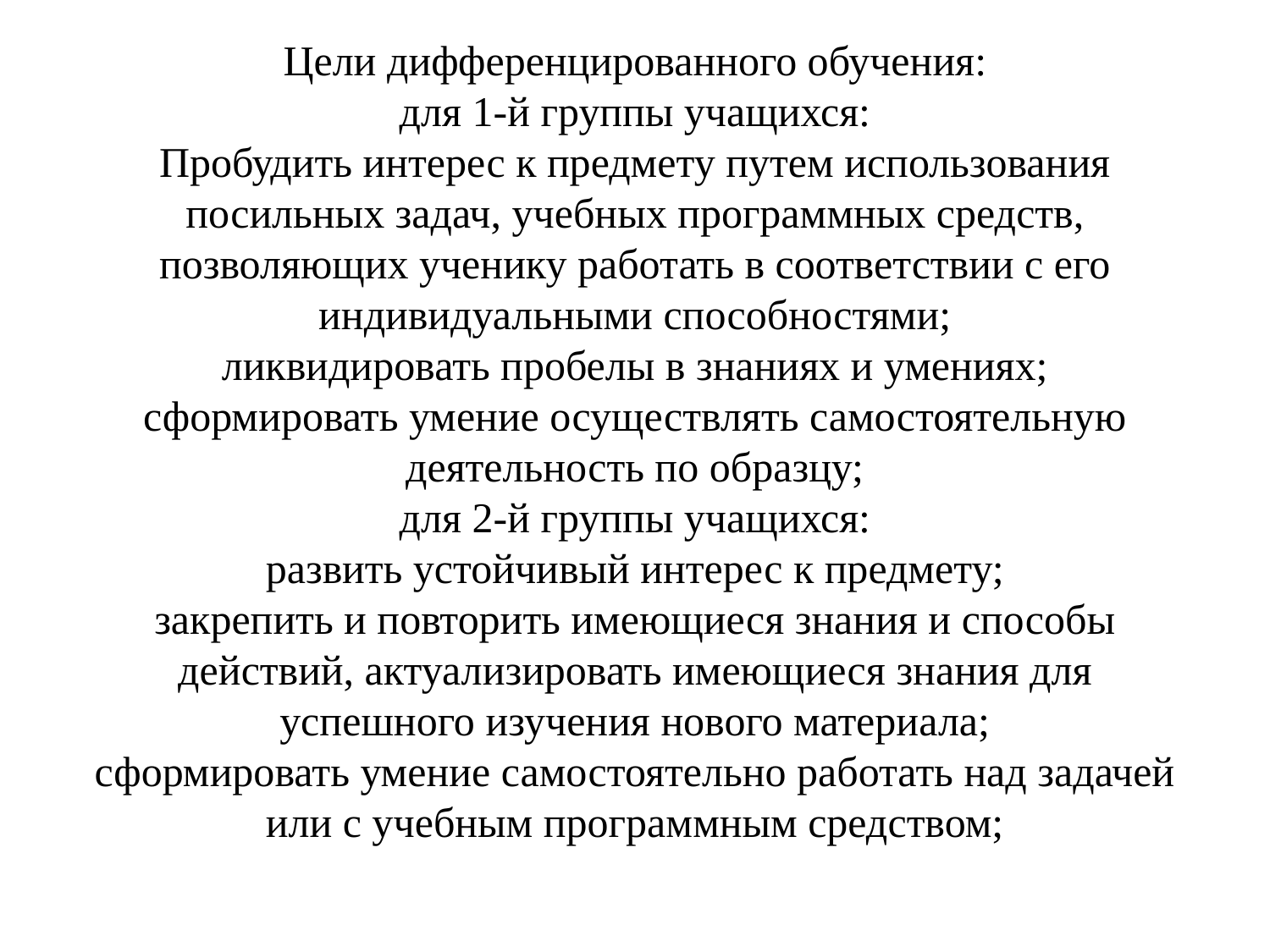

# Цели дифференцированного обучения: для 1-й группы учащихся: Пробудить интерес к предмету путем использования посильных задач, учебных программных средств, позволяющих ученику работать в соответствии с его индивидуальными способностями; ликвидировать пробелы в знаниях и умениях; сформировать умение осуществлять самостоятельную деятельность по образцу; для 2-й группы учащихся: развить устойчивый интерес к предмету; закрепить и повторить имеющиеся знания и способы действий, актуализировать имеющиеся знания для успешного изучения нового материала; сформировать умение самостоятельно работать над задачей или с учебным программным средством;